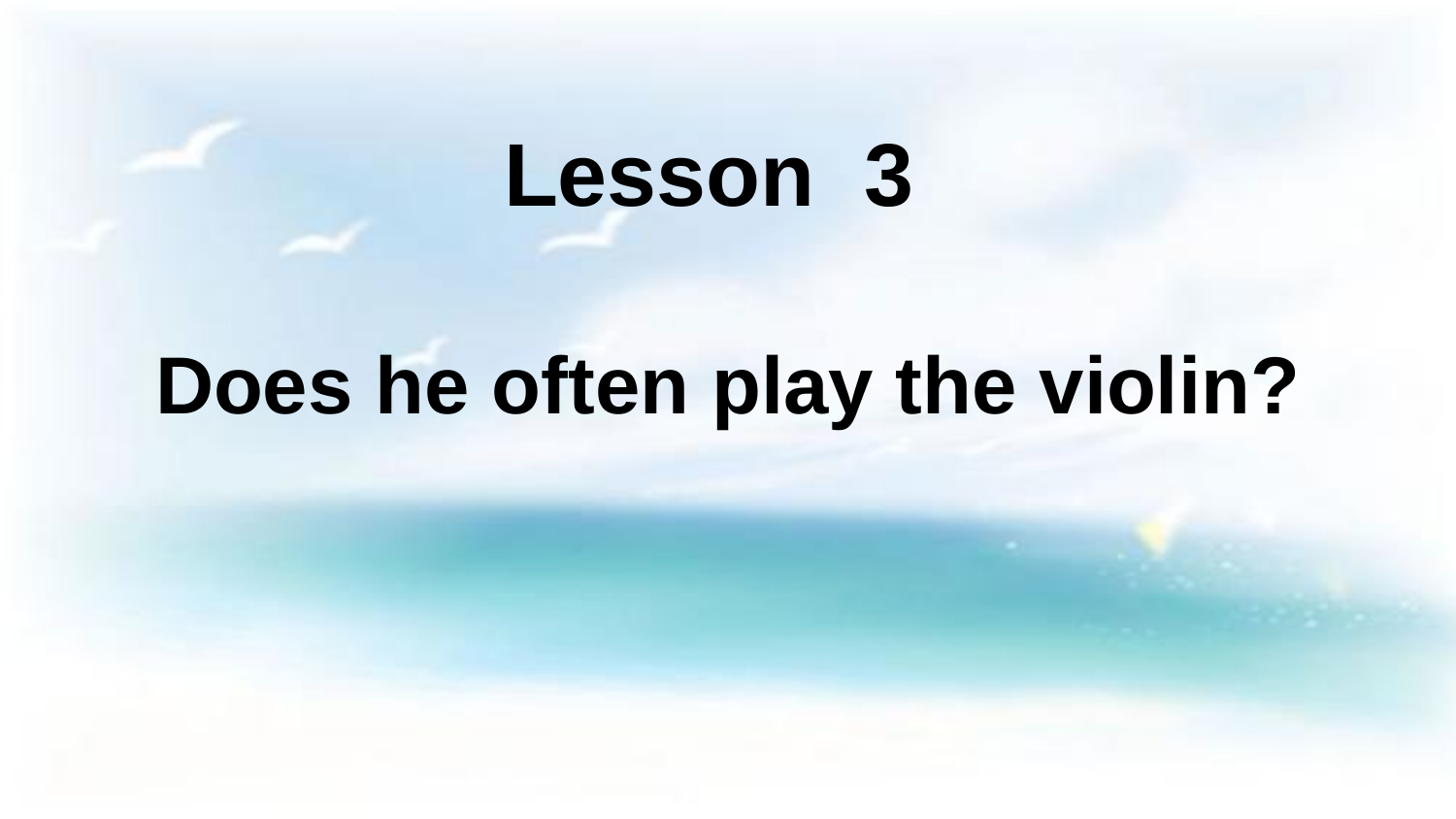

Lesson  3
Does he often play the violin?